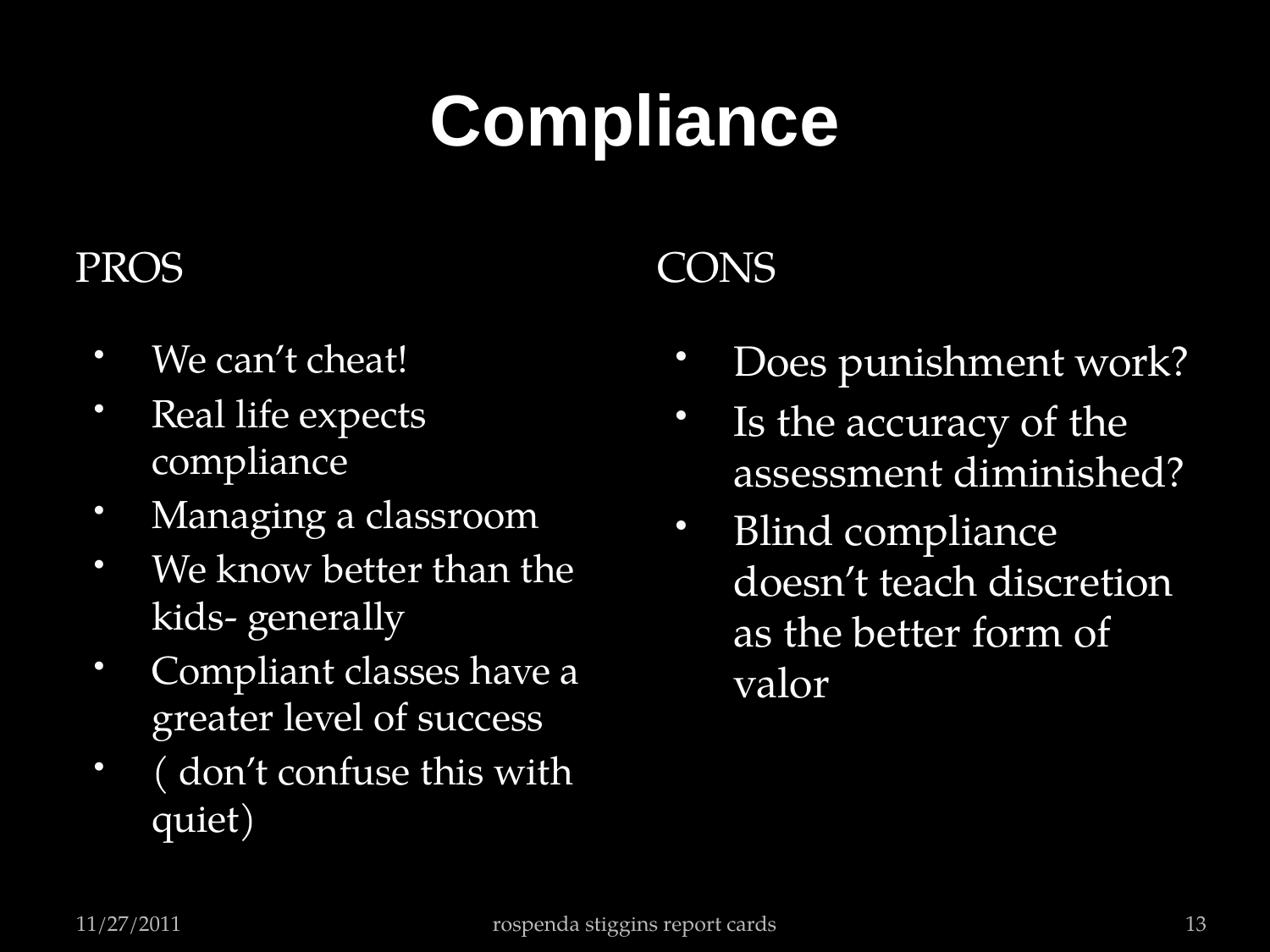

# Compliance
Pros
Cons
We can’t cheat!
Real life expects compliance
Managing a classroom
We know better than the kids- generally
Compliant classes have a greater level of success
( don’t confuse this with quiet)
Does punishment work?
Is the accuracy of the assessment diminished?
Blind compliance doesn’t teach discretion as the better form of valor

11/27/2011
rospenda stiggins report cards
13